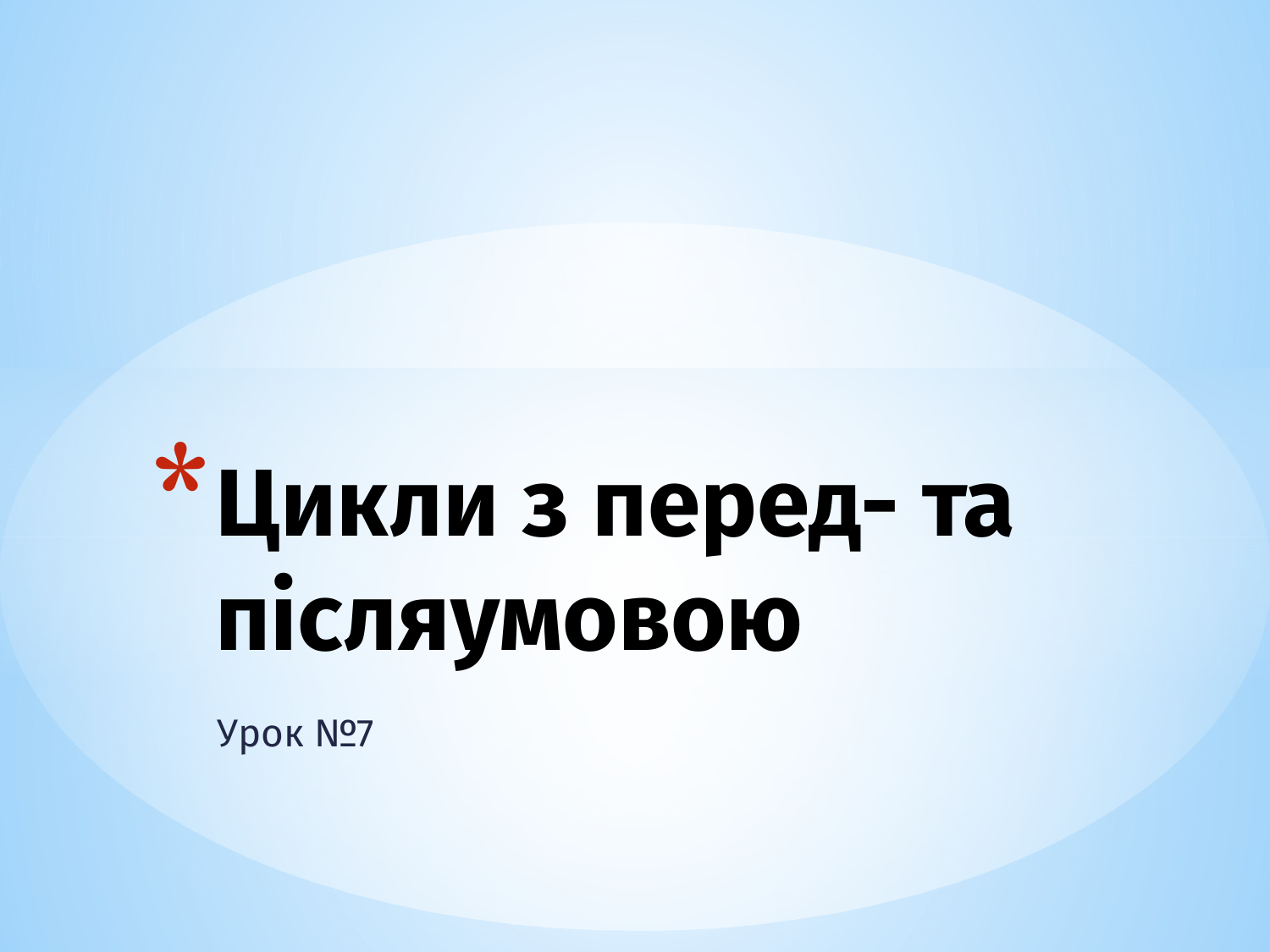

# Цикли з перед- та післяумовою
Урок №7